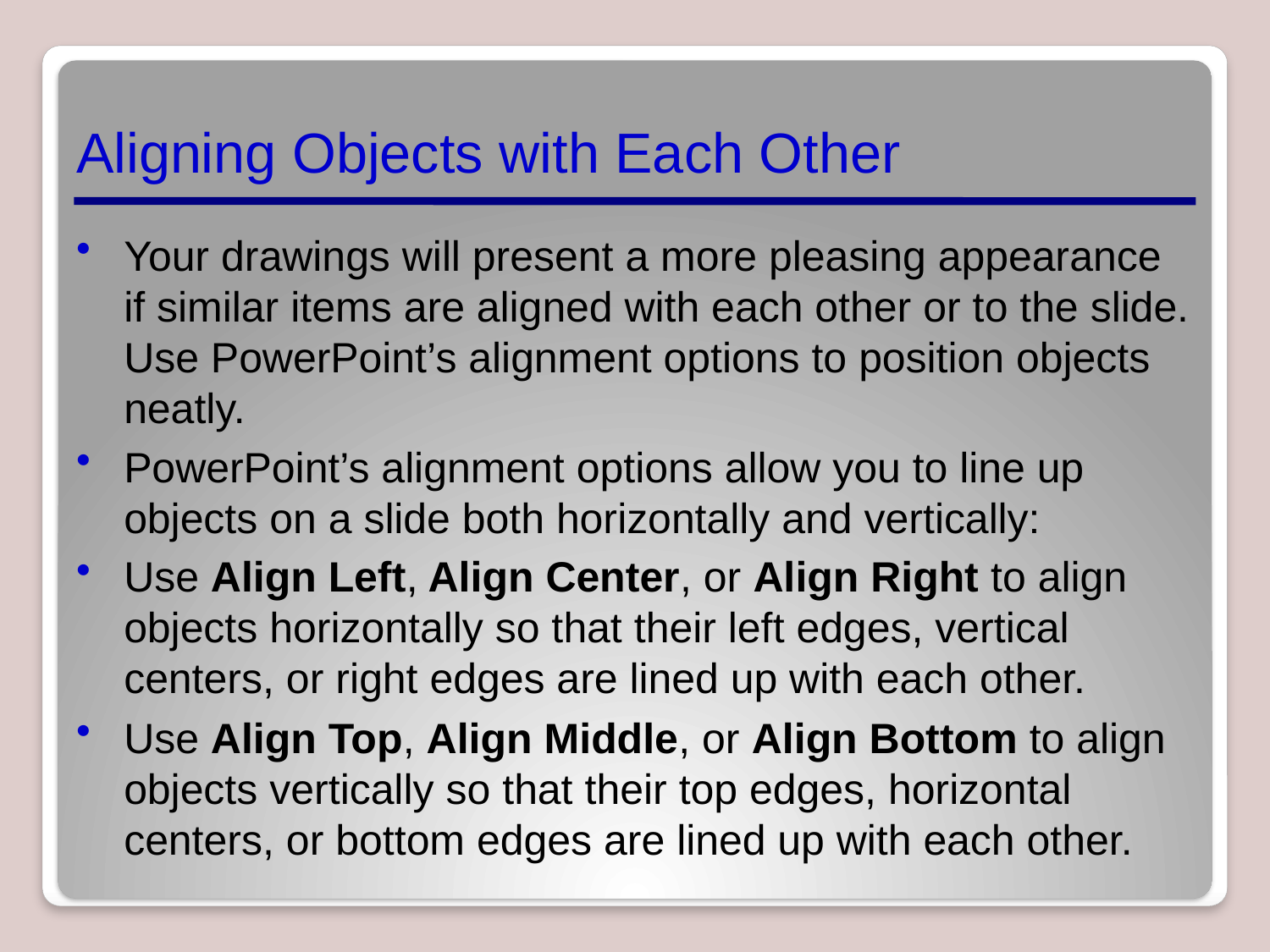

# Aligning Objects with Each Other
Your drawings will present a more pleasing appearance if similar items are aligned with each other or to the slide. Use PowerPoint’s alignment options to position objects neatly.
PowerPoint’s alignment options allow you to line up objects on a slide both horizontally and vertically:
Use Align Left, Align Center, or Align Right to align objects horizontally so that their left edges, vertical centers, or right edges are lined up with each other.
Use Align Top, Align Middle, or Align Bottom to align objects vertically so that their top edges, horizontal centers, or bottom edges are lined up with each other.